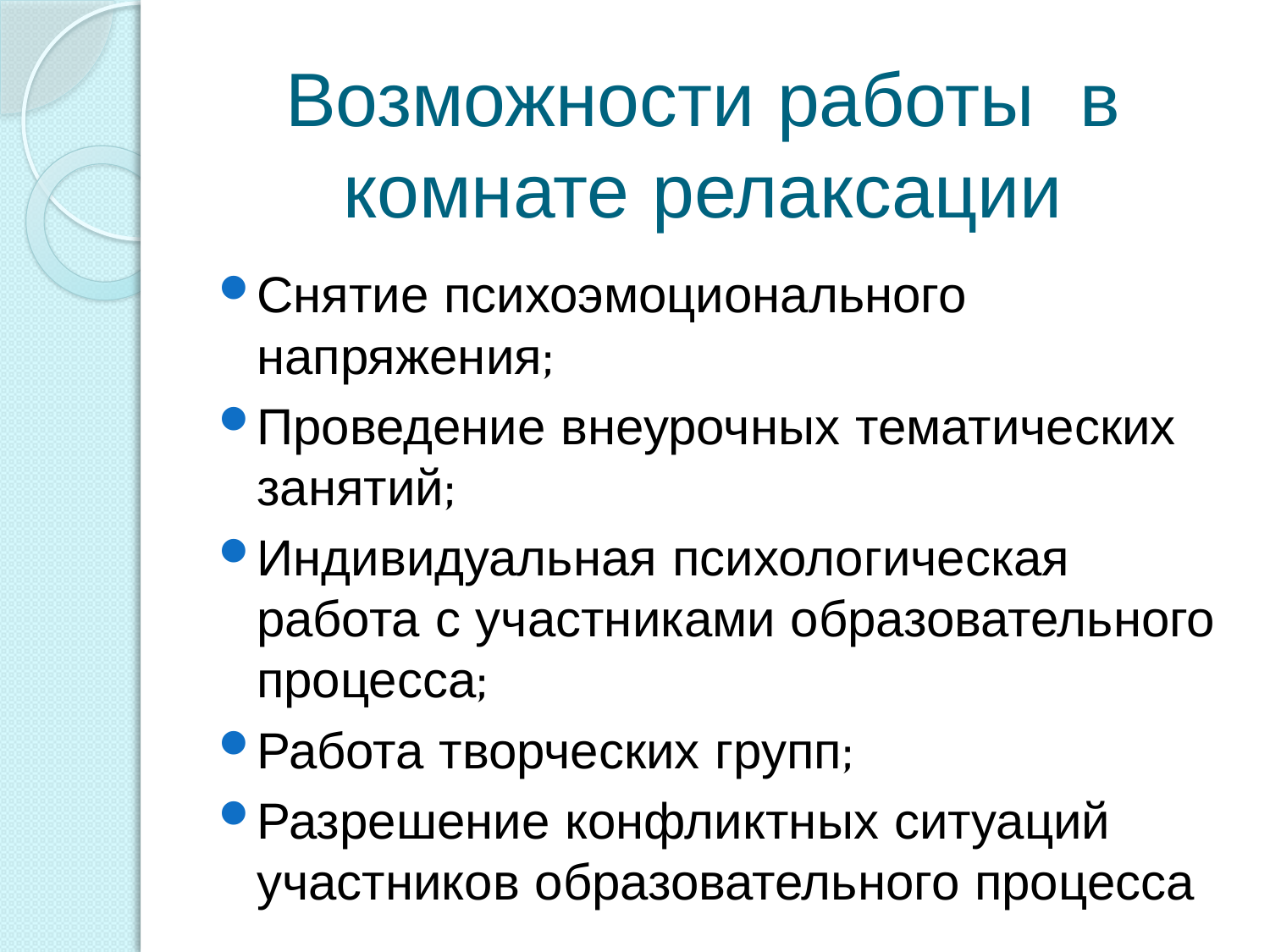

# Возможности работы  в комнате релаксации
Снятие психоэмоционального напряжения;
Проведение внеурочных тематических занятий;
Индивидуальная психологическая работа с участниками образовательного процесса;
Работа творческих групп;
Разрешение конфликтных ситуаций участников образовательного процесса